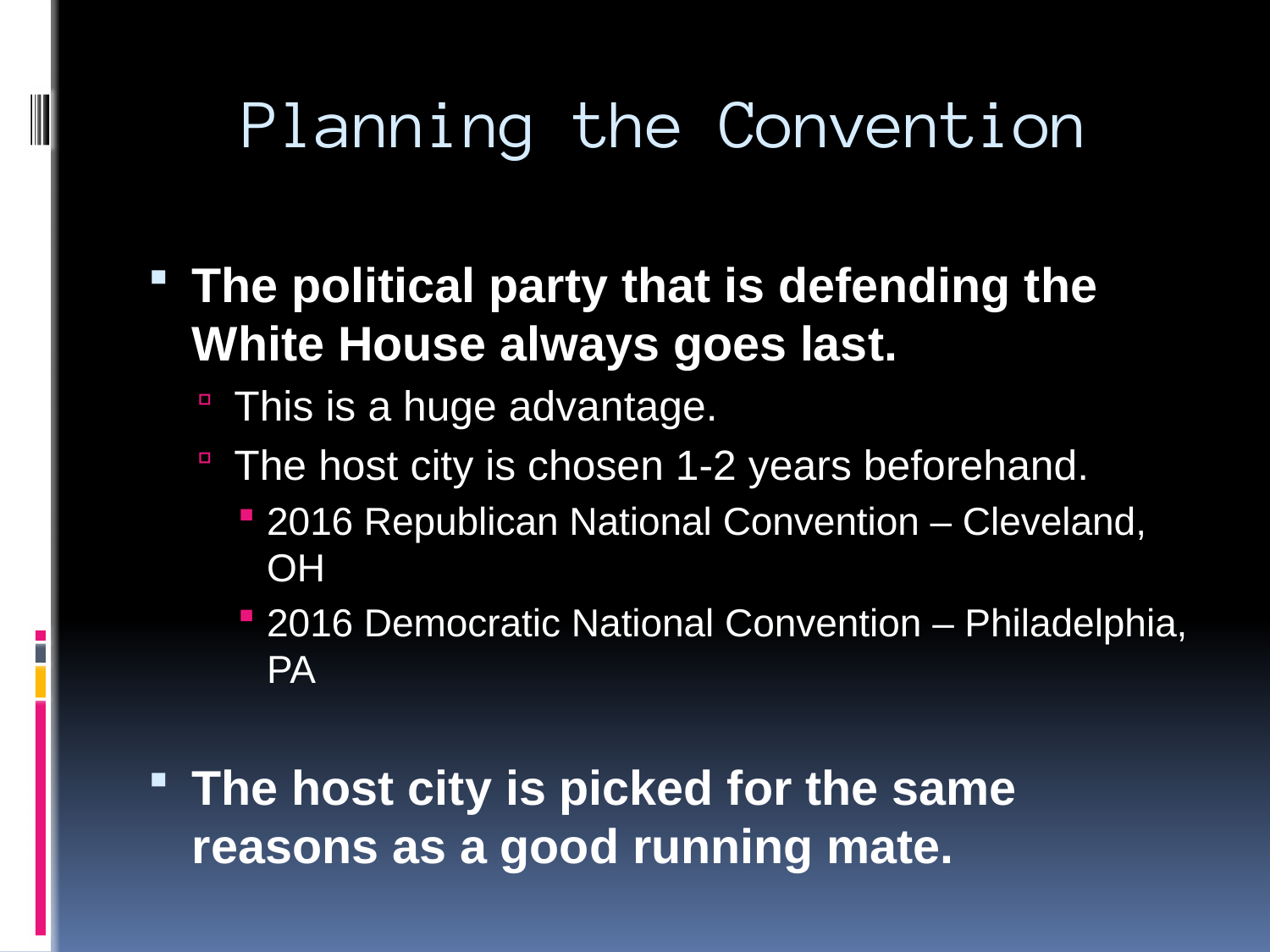

# Planning the Convention
The political party that is defending the White House always goes last.
This is a huge advantage.
The host city is chosen 1-2 years beforehand.
2016 Republican National Convention – Cleveland, OH
2016 Democratic National Convention – Philadelphia, PA

The host city is picked for the same reasons as a good running mate.